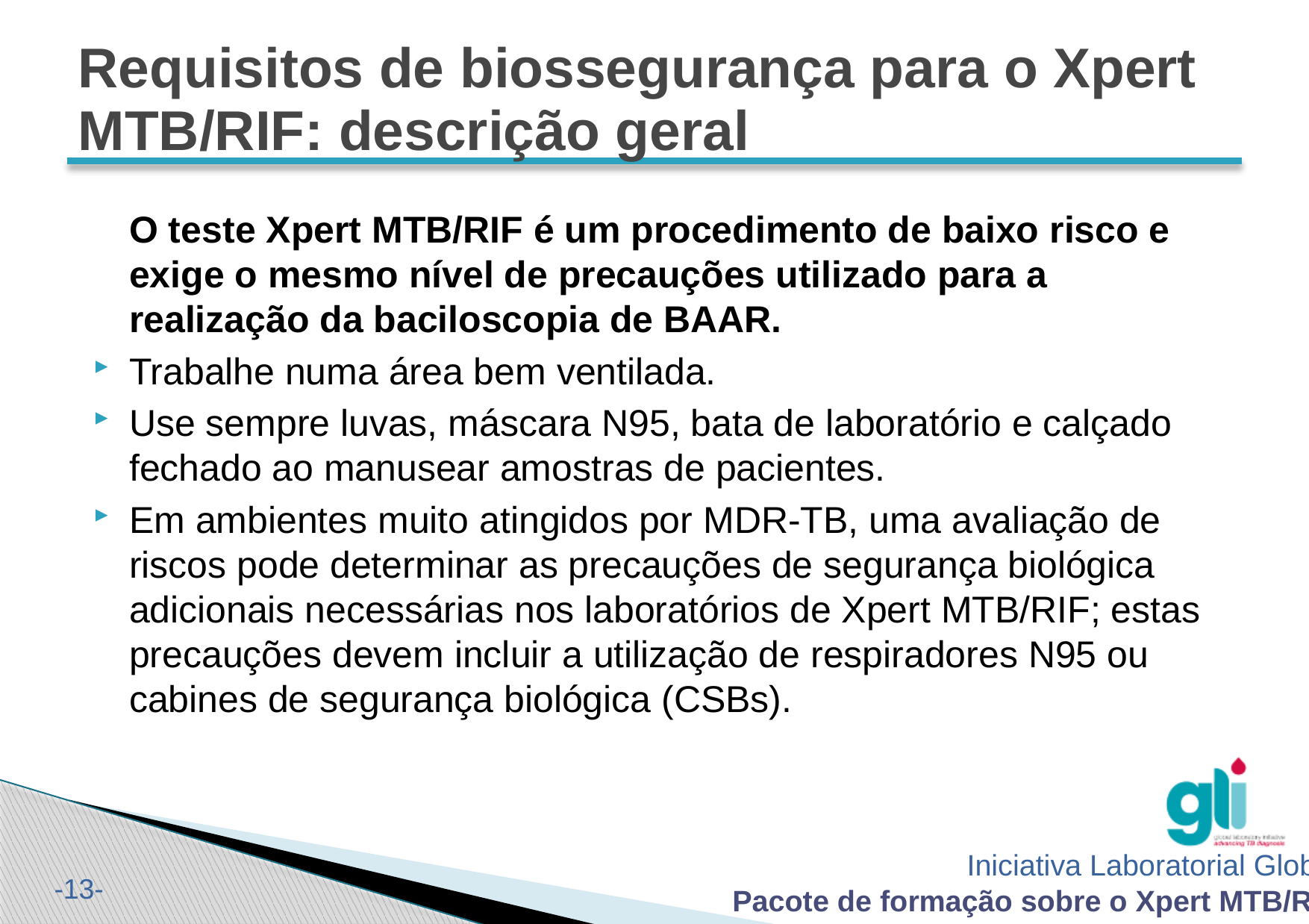

# Requisitos de biossegurança para o Xpert MTB/RIF: descrição geral
O teste Xpert MTB/RIF é um procedimento de baixo risco e exige o mesmo nível de precauções utilizado para a realização da baciloscopia de BAAR.
Trabalhe numa área bem ventilada.
Use sempre luvas, máscara N95, bata de laboratório e calçado fechado ao manusear amostras de pacientes.
Em ambientes muito atingidos por MDR-TB, uma avaliação de riscos pode determinar as precauções de segurança biológica adicionais necessárias nos laboratórios de Xpert MTB/RIF; estas precauções devem incluir a utilização de respiradores N95 ou cabines de segurança biológica (CSBs).